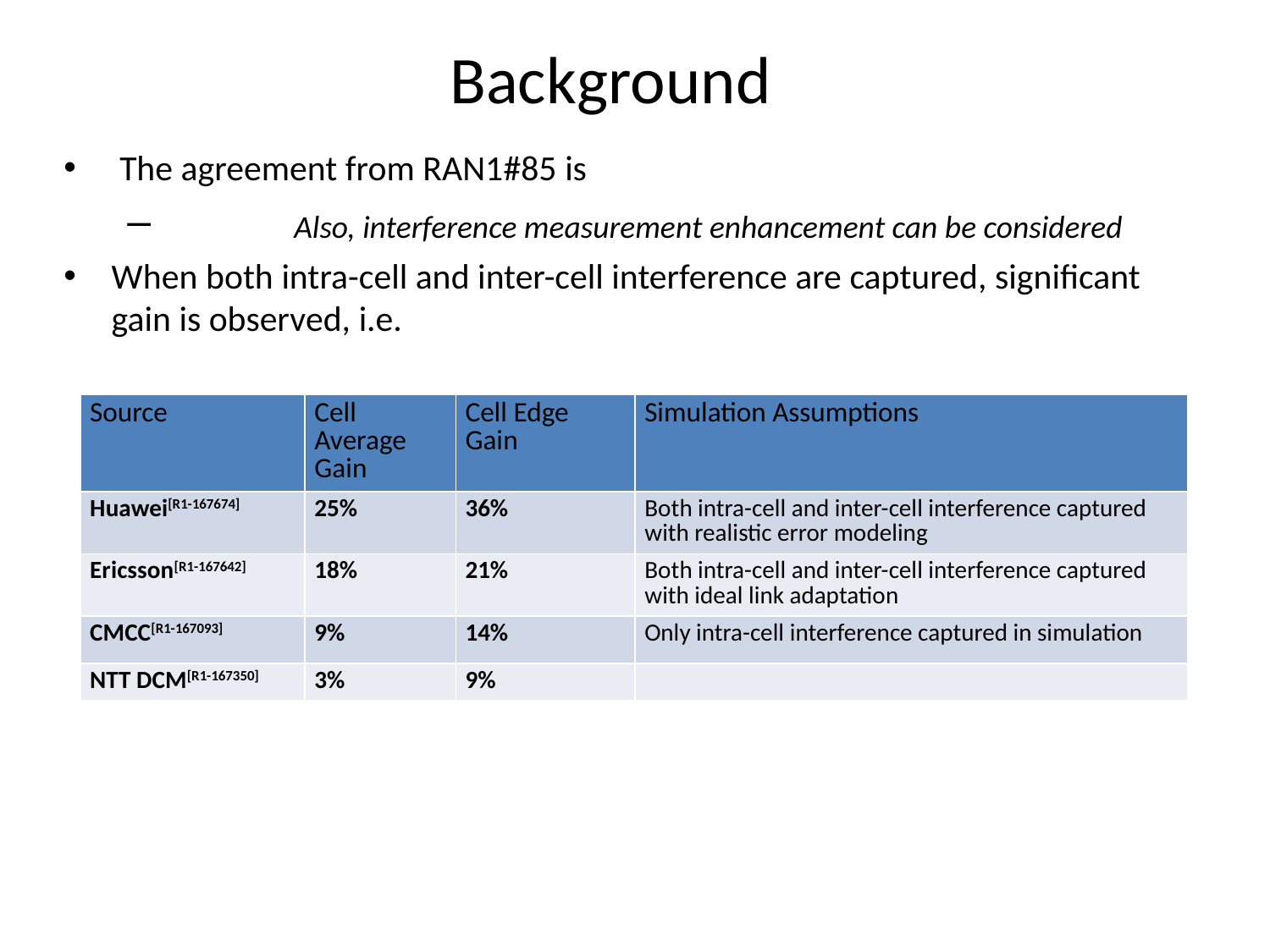

# Background
 The agreement from RAN1#85 is
	Also, interference measurement enhancement can be considered
When both intra-cell and inter-cell interference are captured, significant gain is observed, i.e.
| Source | Cell Average Gain | Cell Edge Gain | Simulation Assumptions |
| --- | --- | --- | --- |
| Huawei[R1-167674] | 25% | 36% | Both intra-cell and inter-cell interference captured with realistic error modeling |
| Ericsson[R1-167642] | 18% | 21% | Both intra-cell and inter-cell interference captured with ideal link adaptation |
| CMCC[R1-167093] | 9% | 14% | Only intra-cell interference captured in simulation |
| NTT DCM[R1-167350] | 3% | 9% |  |